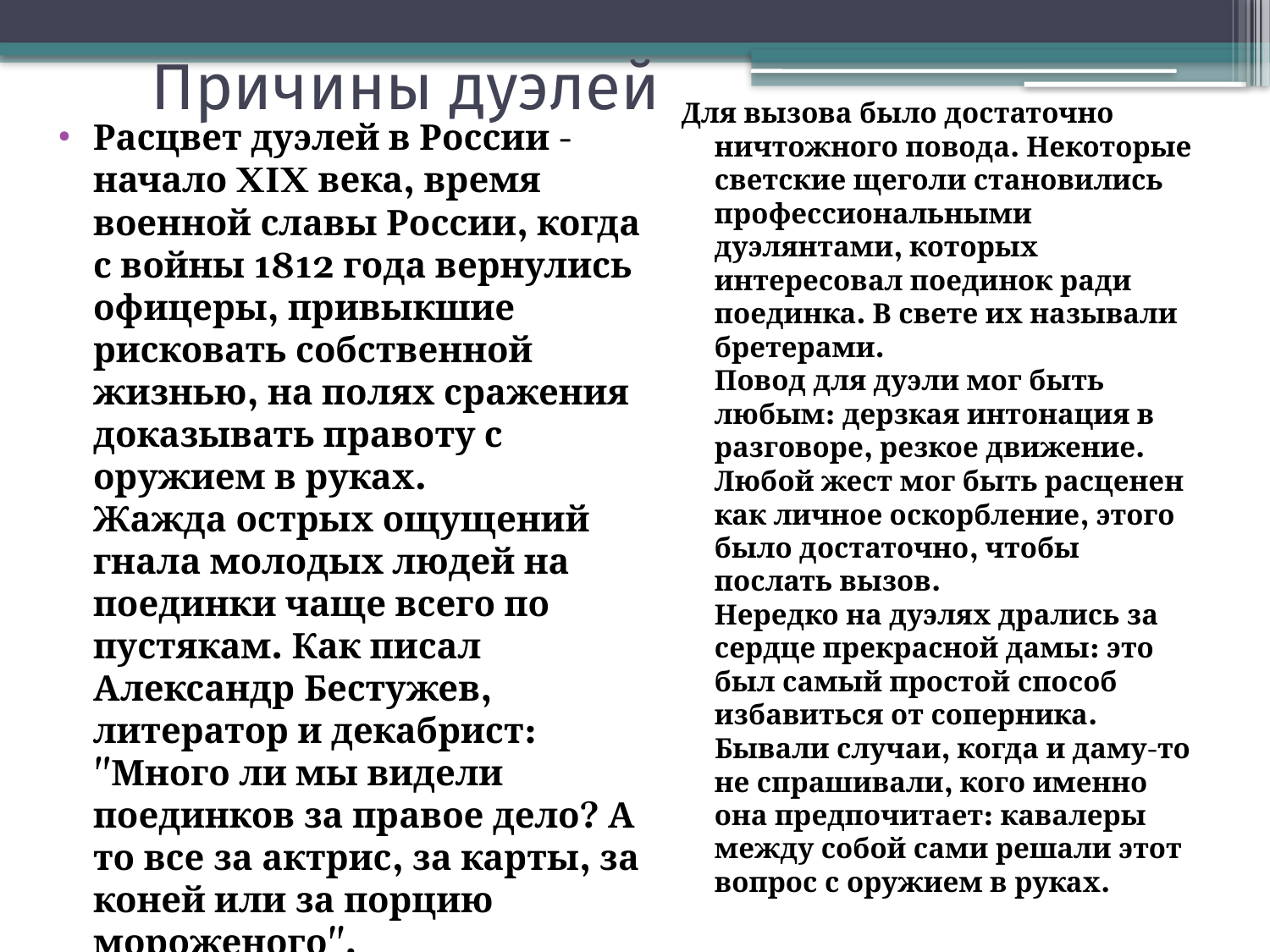

# Причины дуэлей
Для вызова было достаточно ничтожного повода. Некоторые светские щеголи становились профессиональными дуэлянтами, которых интересовал поединок ради поединка. В свете их называли бретерами. 
Повод для дуэли мог быть любым: дерзкая интонация в разговоре, резкое движение.
Любой жест мог быть расценен как личное оскорбление, этого было достаточно, чтобы послать вызов. 
Нередко на дуэлях дрались за сердце прекрасной дамы: это был самый простой способ избавиться от соперника. Бывали случаи, когда и даму-то не спрашивали, кого именно она предпочитает: кавалеры между собой сами решали этот вопрос с оружием в руках.
Расцвет дуэлей в России - начало XIX века, время военной славы России, когда с войны 1812 года вернулись офицеры, привыкшие рисковать собственной жизнью, на полях сражения доказывать правоту с оружием в руках. 
Жажда острых ощущений гнала молодых людей на поединки чаще всего по пустякам. Как писал Александр Бестужев, литератор и декабрист: "Много ли мы видели поединков за правое дело? А то все за актрис, за карты, за коней или за порцию мороженого".